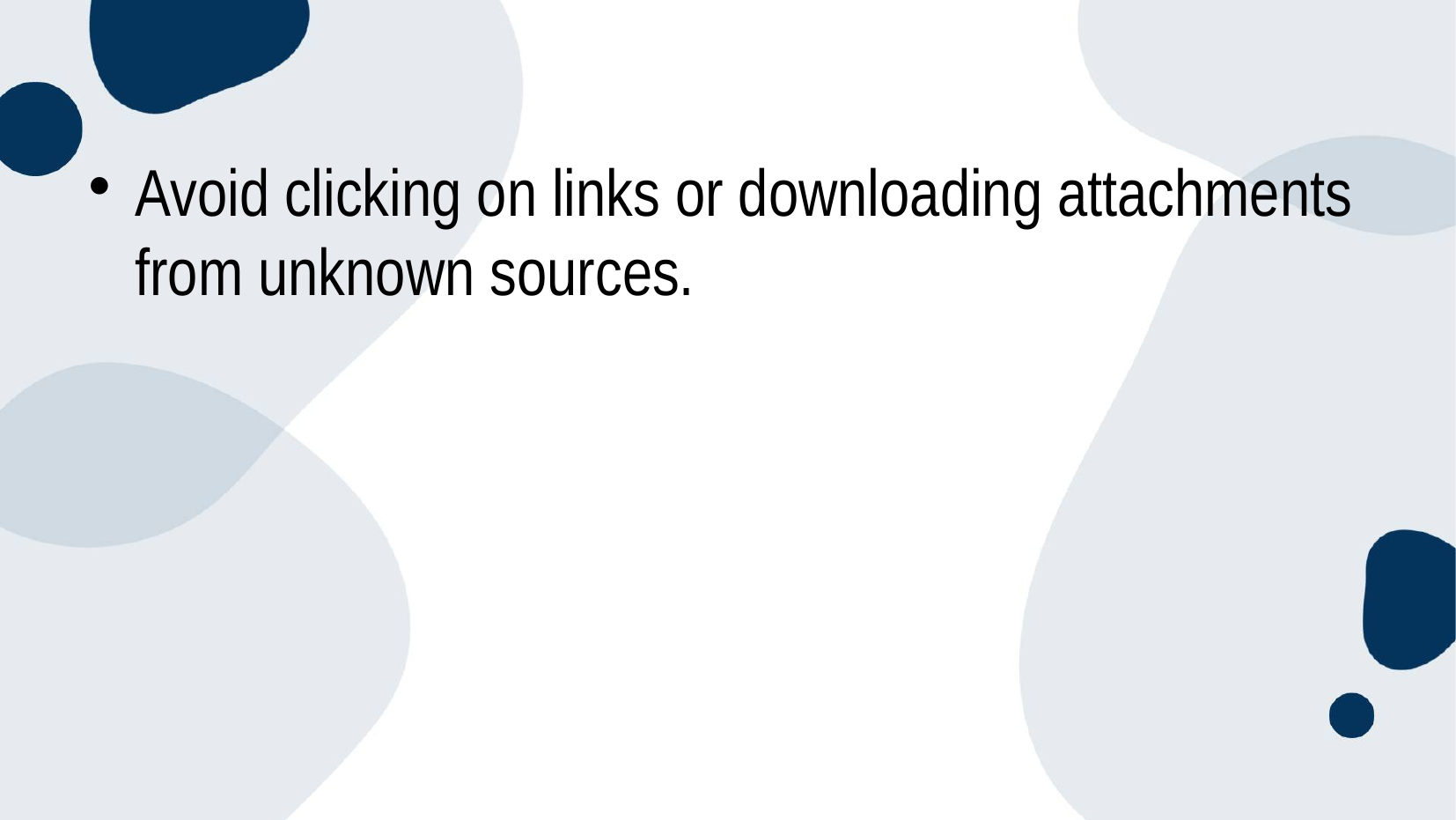

# Avoid clicking on links or downloading attachments from unknown sources.